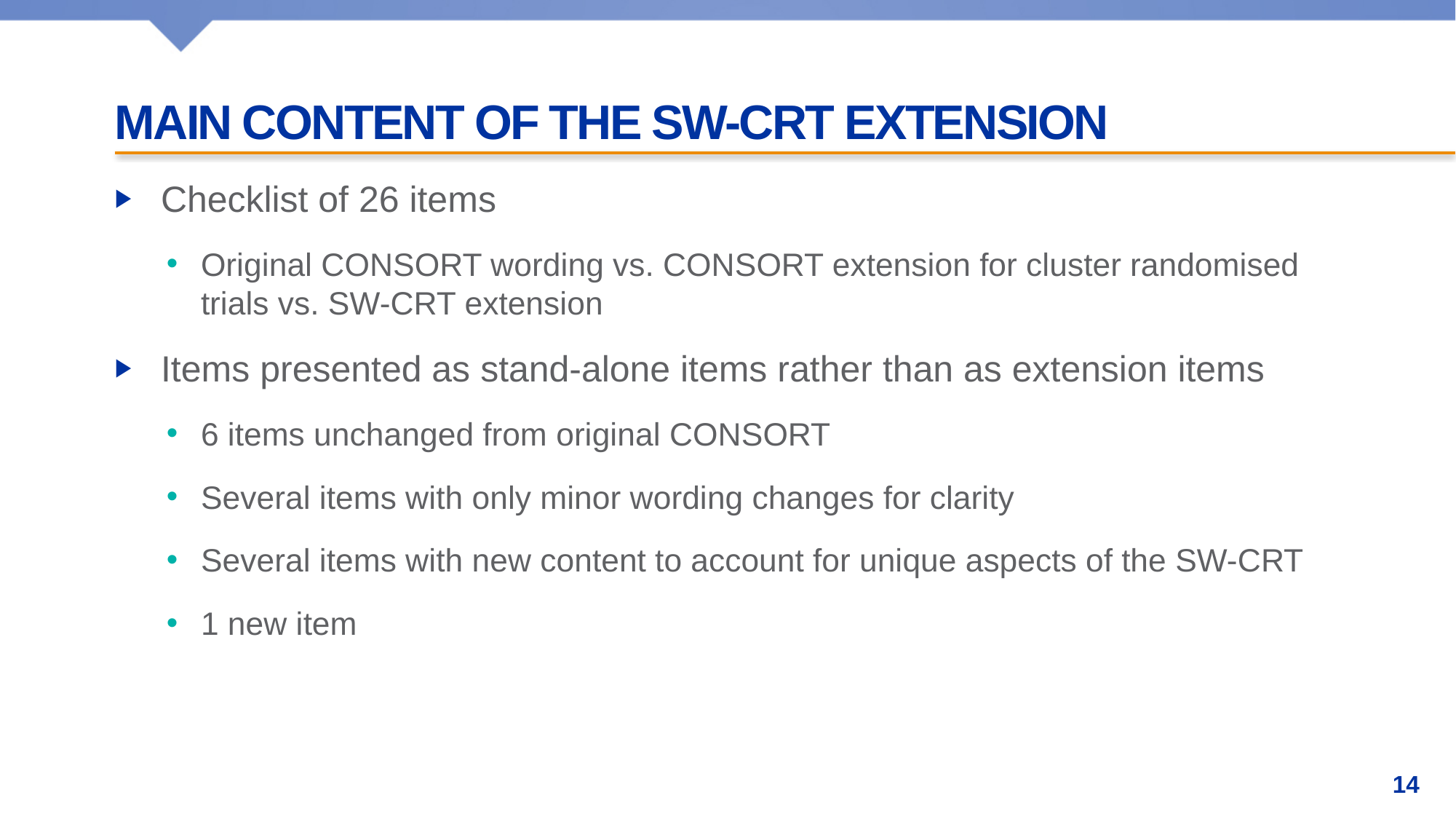

# Main Content of the SW-CRT extension
Checklist of 26 items
Original CONSORT wording vs. CONSORT extension for cluster randomised trials vs. SW-CRT extension
Items presented as stand-alone items rather than as extension items
6 items unchanged from original CONSORT
Several items with only minor wording changes for clarity
Several items with new content to account for unique aspects of the SW-CRT
1 new item

14